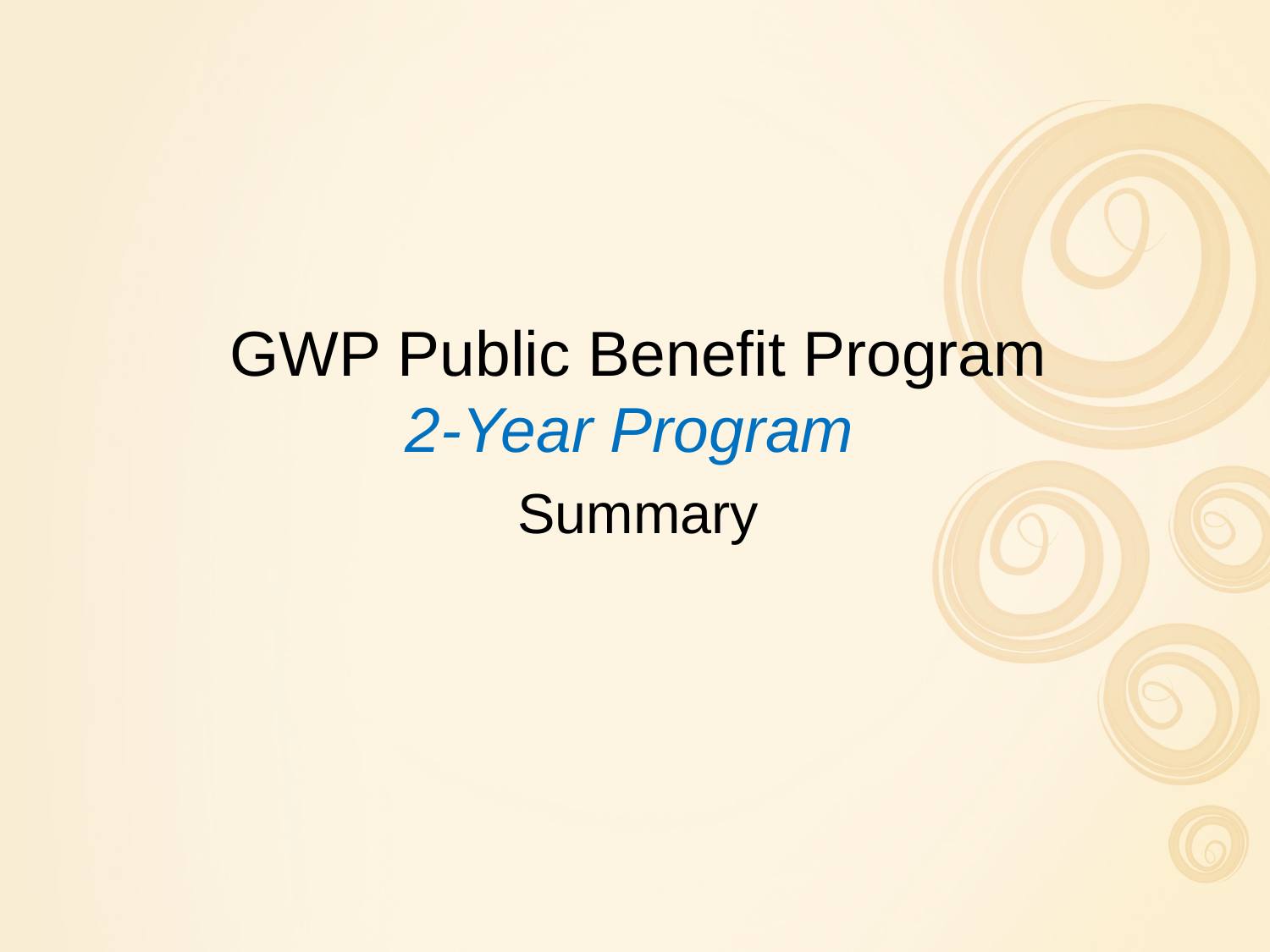

GWP Public Benefit Program
2-Year Program
Summary